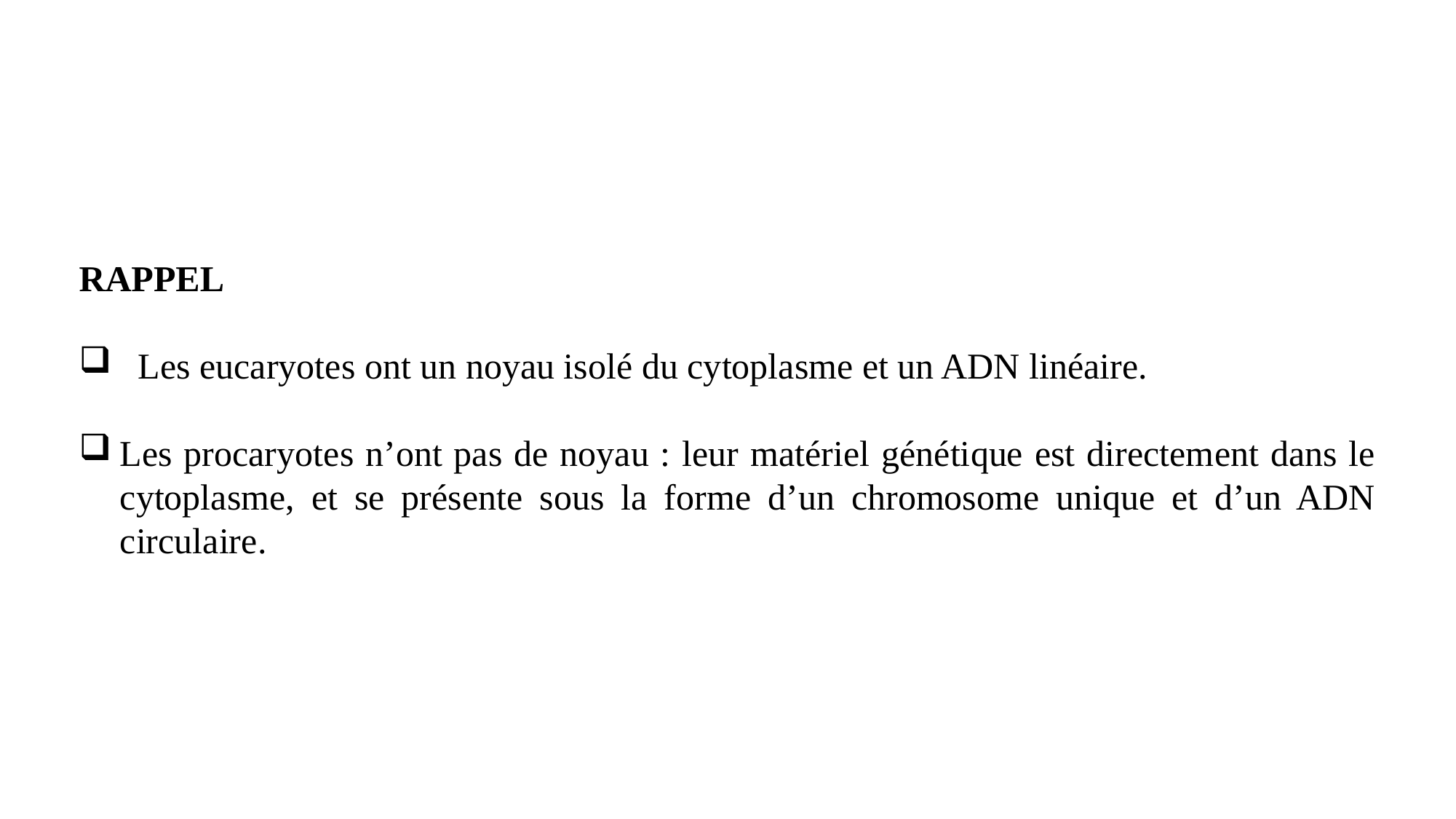

RAPPEL

  Les eucaryotes ont un noyau isolé du cytoplasme et un ADN linéaire.

Les procaryotes n’ont pas de noyau : leur matériel génétique est directement dans le cytoplasme, et se présente sous la forme d’un chromosome unique et d’un ADN circulaire.